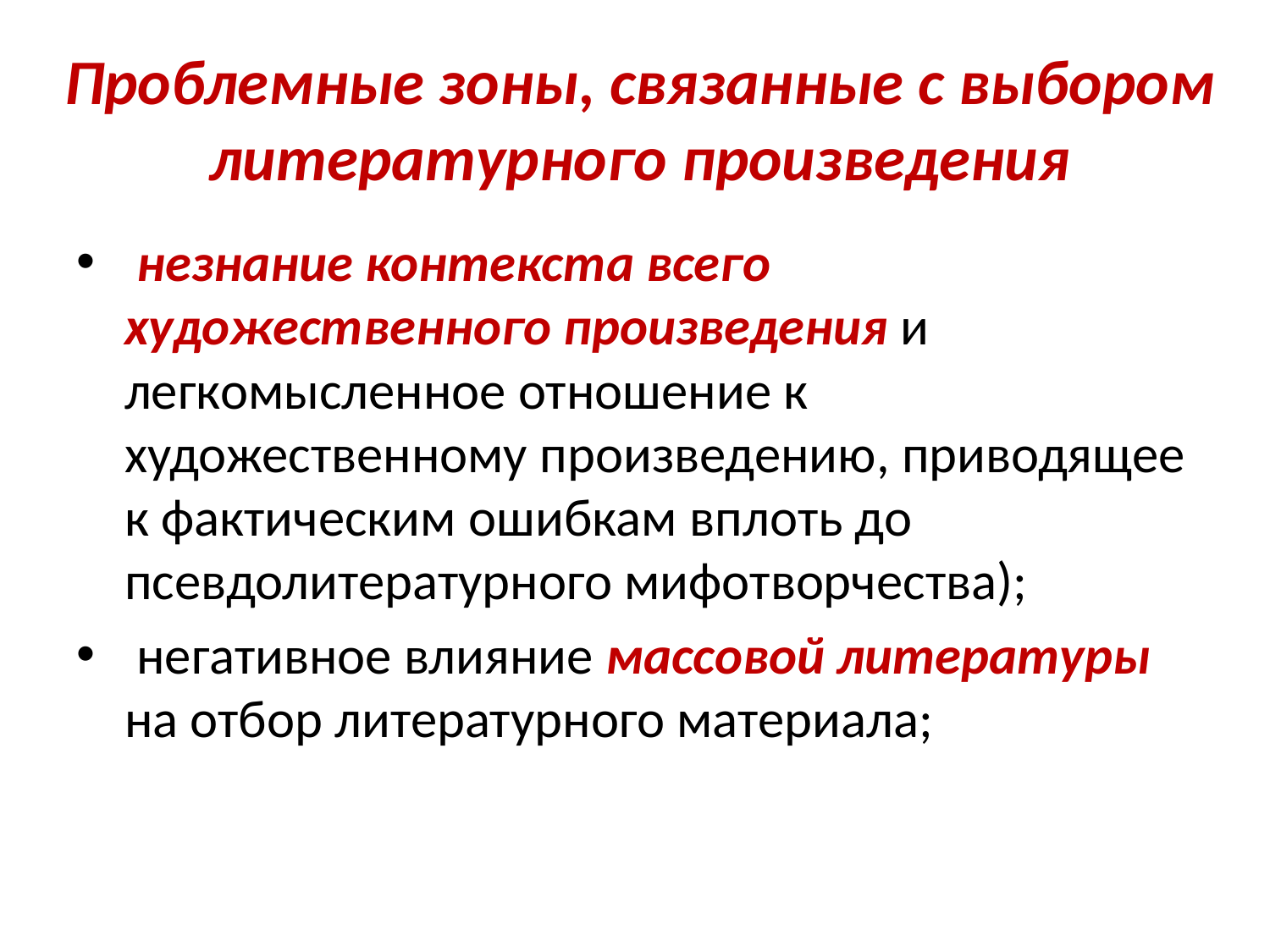

# Проблемные зоны, связанные с выбором литературного произведения
 незнание контекста всего художественного произведения и легкомысленное отношение к художественному произведению, приводящее к фактическим ошибкам вплоть до псевдолитературного мифотворчества);
 негативное влияние массовой литературы на отбор литературного материала;